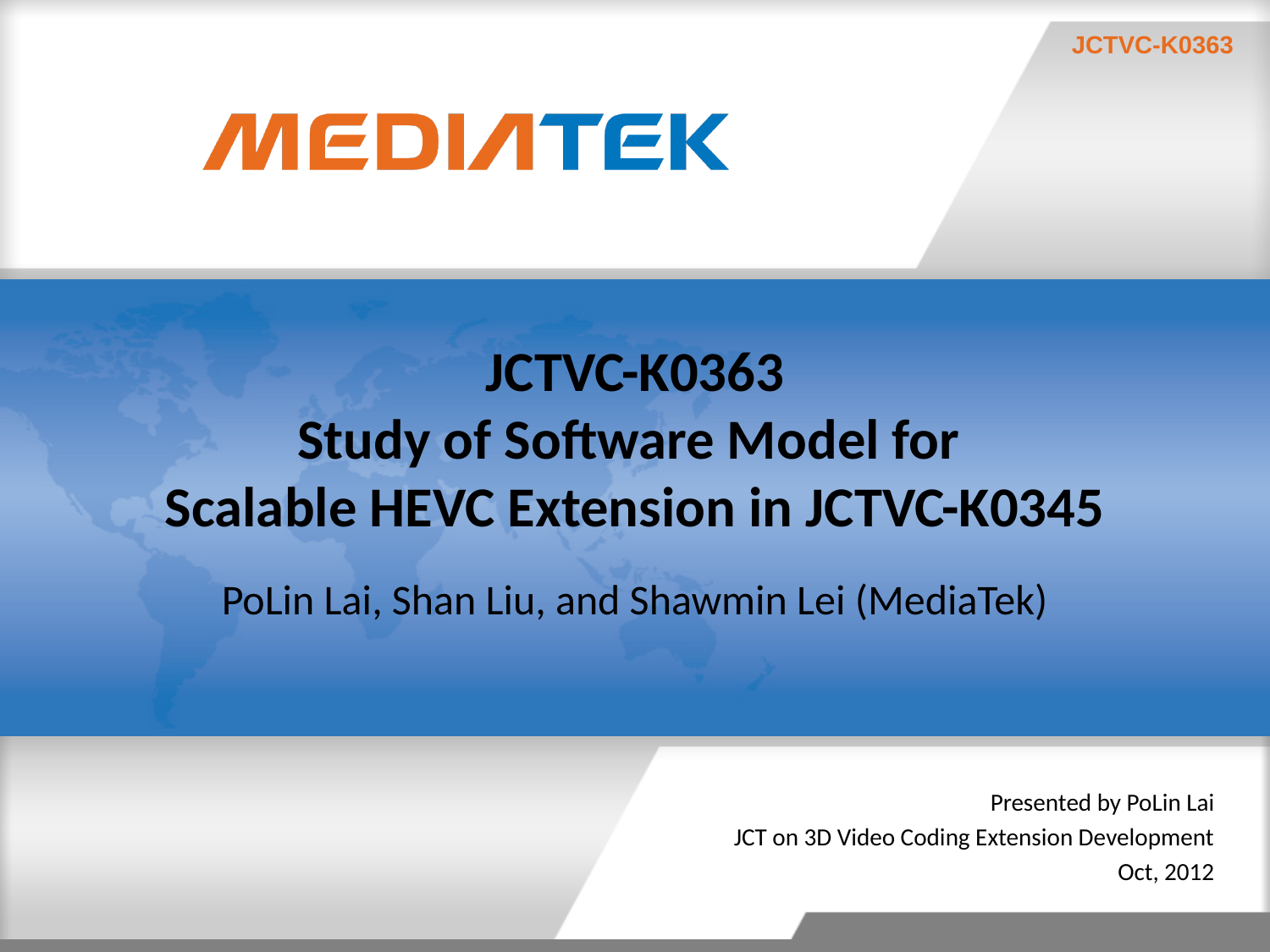

# JCTVC-K0363 Study of Software Model for Scalable HEVC Extension in JCTVC-K0345
PoLin Lai, Shan Liu, and Shawmin Lei (MediaTek)
Presented by PoLin Lai
JCT on 3D Video Coding Extension Development
Oct, 2012